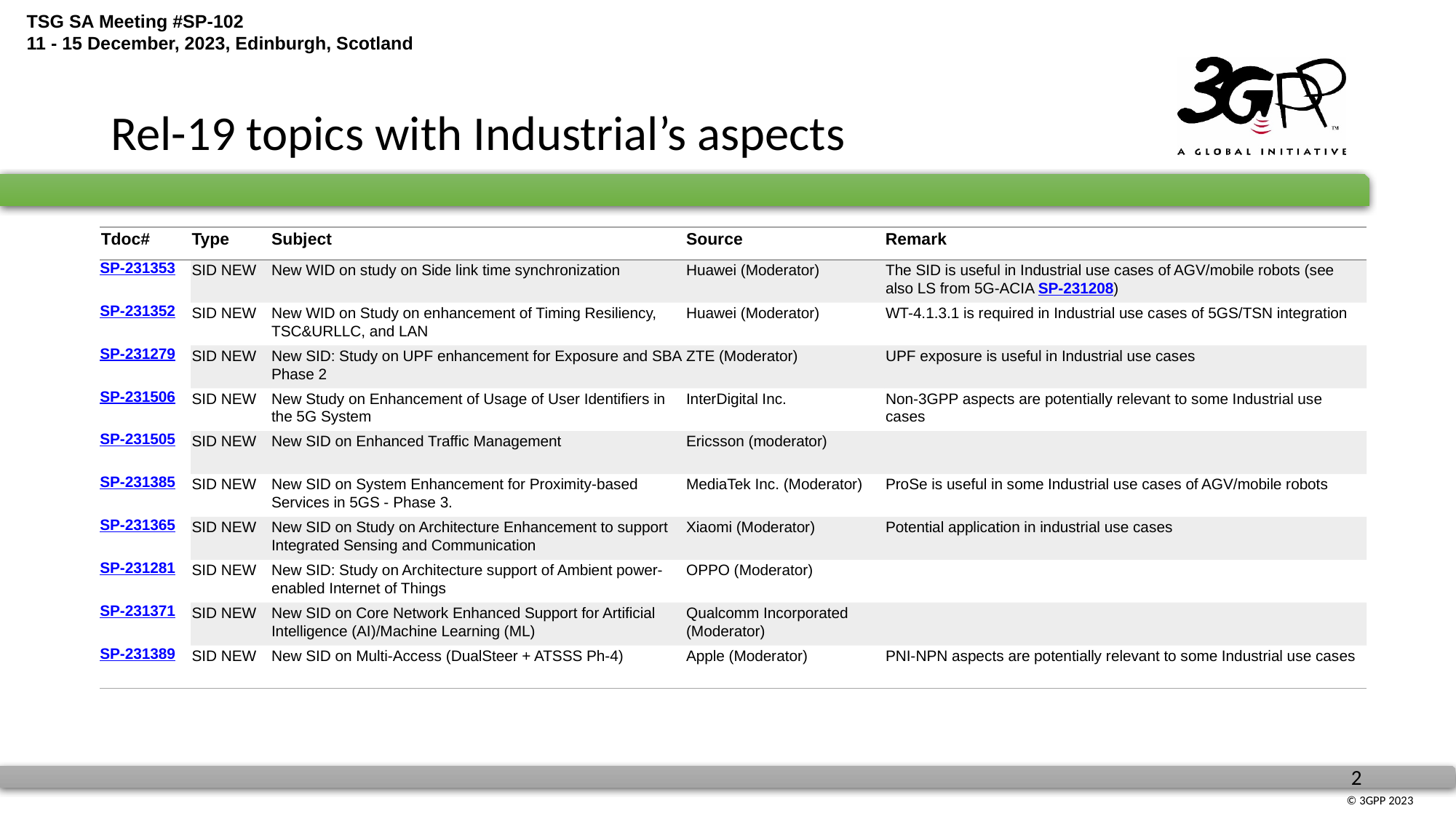

# Rel-19 topics with Industrial’s aspects
| Tdoc# | Type | Subject | Source | Remark |
| --- | --- | --- | --- | --- |
| SP-231353 | SID NEW | New WID on study on Side link time synchronization | Huawei (Moderator) | The SID is useful in Industrial use cases of AGV/mobile robots (see also LS from 5G-ACIA SP-231208) |
| SP-231352 | SID NEW | New WID on Study on enhancement of Timing Resiliency, TSC&URLLC, and LAN | Huawei (Moderator) | WT-4.1.3.1 is required in Industrial use cases of 5GS/TSN integration |
| SP-231279 | SID NEW | New SID: Study on UPF enhancement for Exposure and SBA Phase 2 | ZTE (Moderator) | UPF exposure is useful in Industrial use cases |
| SP-231506 | SID NEW | New Study on Enhancement of Usage of User Identifiers in the 5G System | InterDigital Inc. | Non-3GPP aspects are potentially relevant to some Industrial use cases |
| SP-231505 | SID NEW | New SID on Enhanced Traffic Management | Ericsson (moderator) |  |
| SP-231385 | SID NEW | New SID on System Enhancement for Proximity-based Services in 5GS - Phase 3. | MediaTek Inc. (Moderator) | ProSe is useful in some Industrial use cases of AGV/mobile robots |
| SP-231365 | SID NEW | New SID on Study on Architecture Enhancement to support Integrated Sensing and Communication | Xiaomi (Moderator) | Potential application in industrial use cases |
| SP-231281 | SID NEW | New SID: Study on Architecture support of Ambient power-enabled Internet of Things | OPPO (Moderator) |  |
| SP-231371 | SID NEW | New SID on Core Network Enhanced Support for Artificial Intelligence (AI)/Machine Learning (ML) | Qualcomm Incorporated (Moderator) |  |
| SP-231389 | SID NEW | New SID on Multi-Access (DualSteer + ATSSS Ph-4) | Apple (Moderator) | PNI-NPN aspects are potentially relevant to some Industrial use cases |